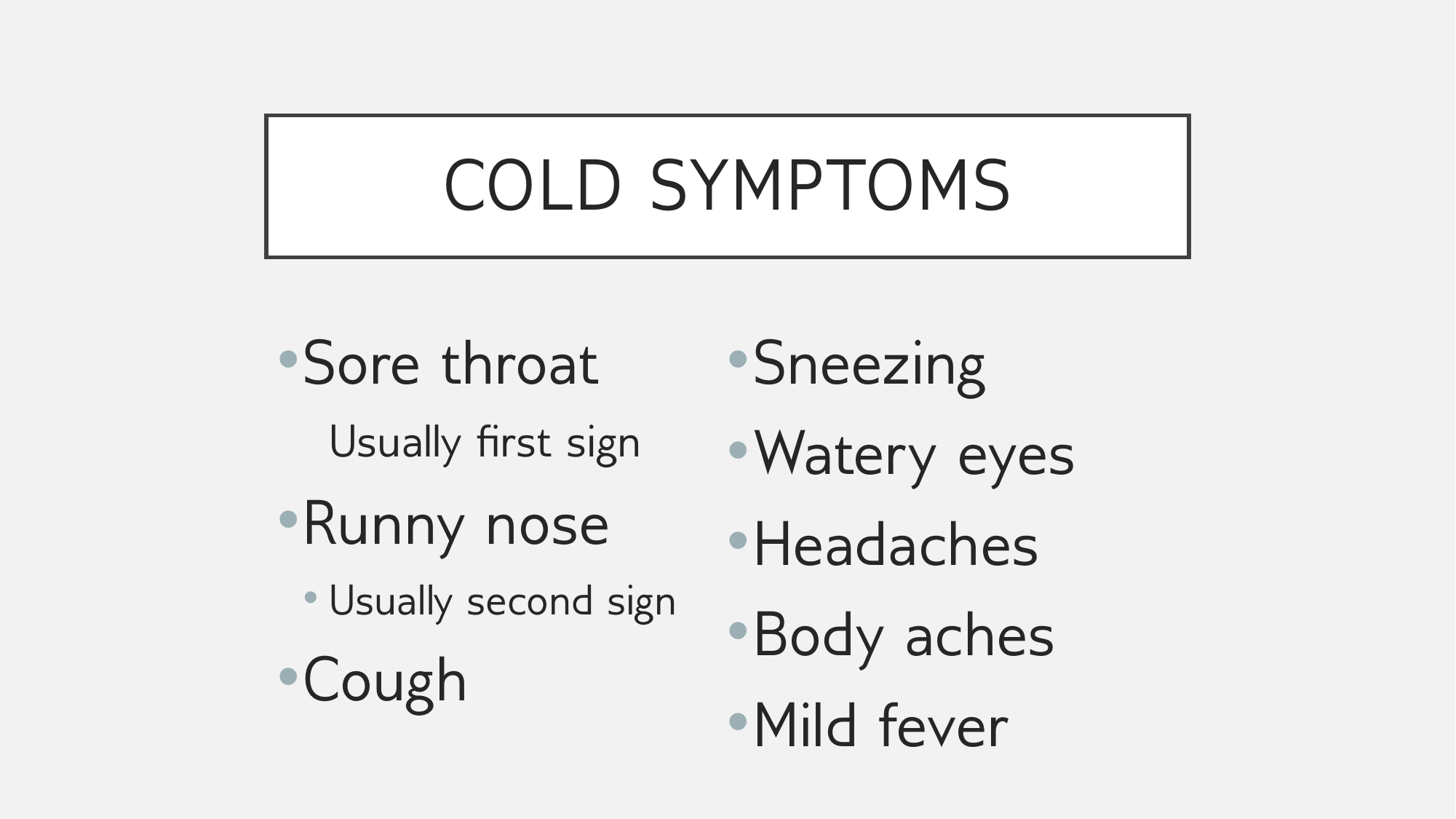

# Cold Symptoms
Sore throat
Usually first sign
Runny nose
Usually second sign
Cough
Sneezing
Watery eyes
Headaches
Body aches
Mild fever